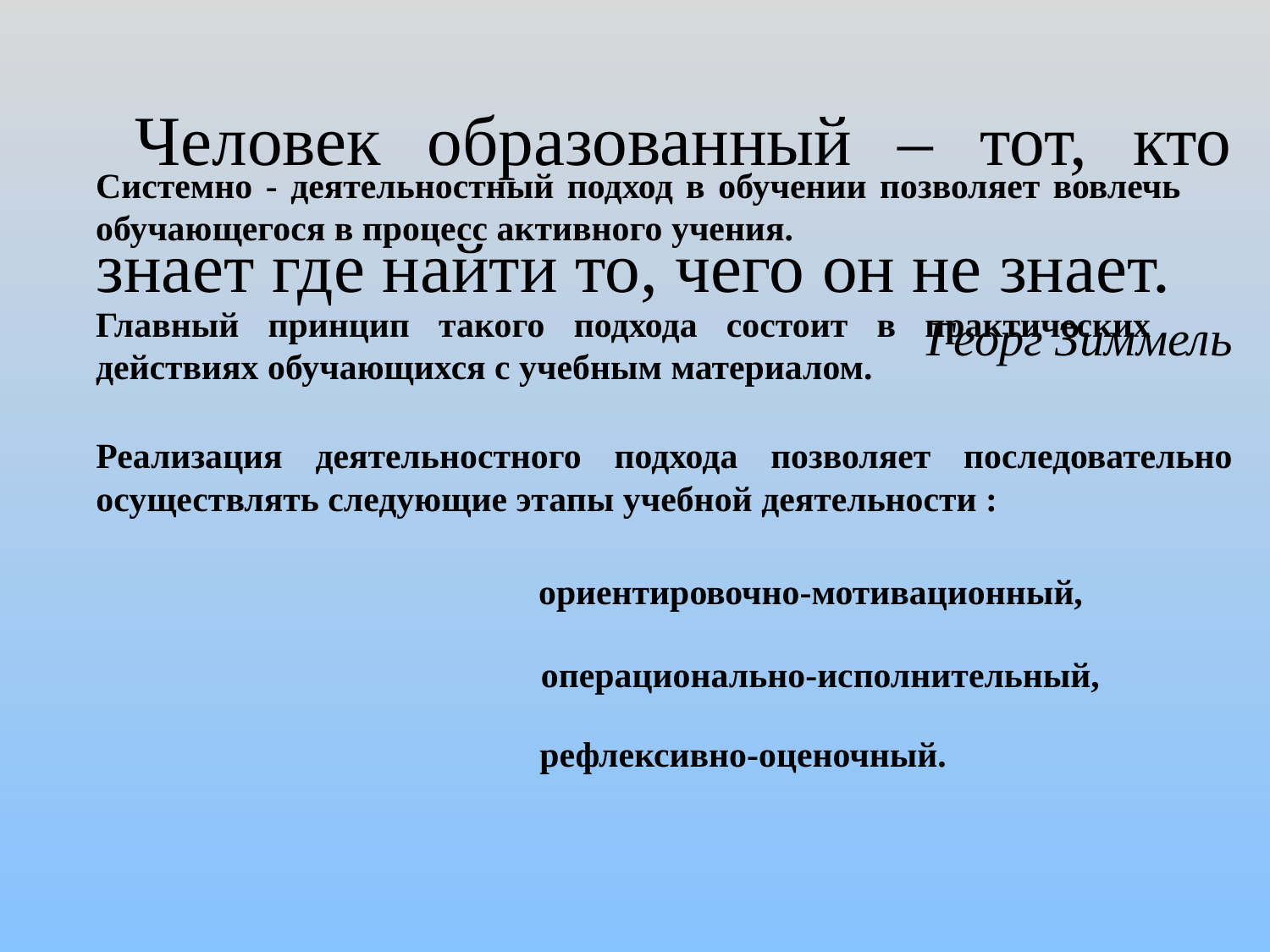

Человек образованный – тот, кто знает где найти то, чего он не знает.
Георг Зиммель
Системно - деятельностный подход в обучении позволяет вовлечь обучающегося в процесс активного учения.
Главный принцип такого подхода состоит в практических действиях обучающихся с учебным материалом.
Реализация деятельностного подхода позволяет последовательно осуществлять следующие этапы учебной деятельности :
ориентировочно-мотивационный,
операционально-исполнительный,
рефлексивно-оценочный.